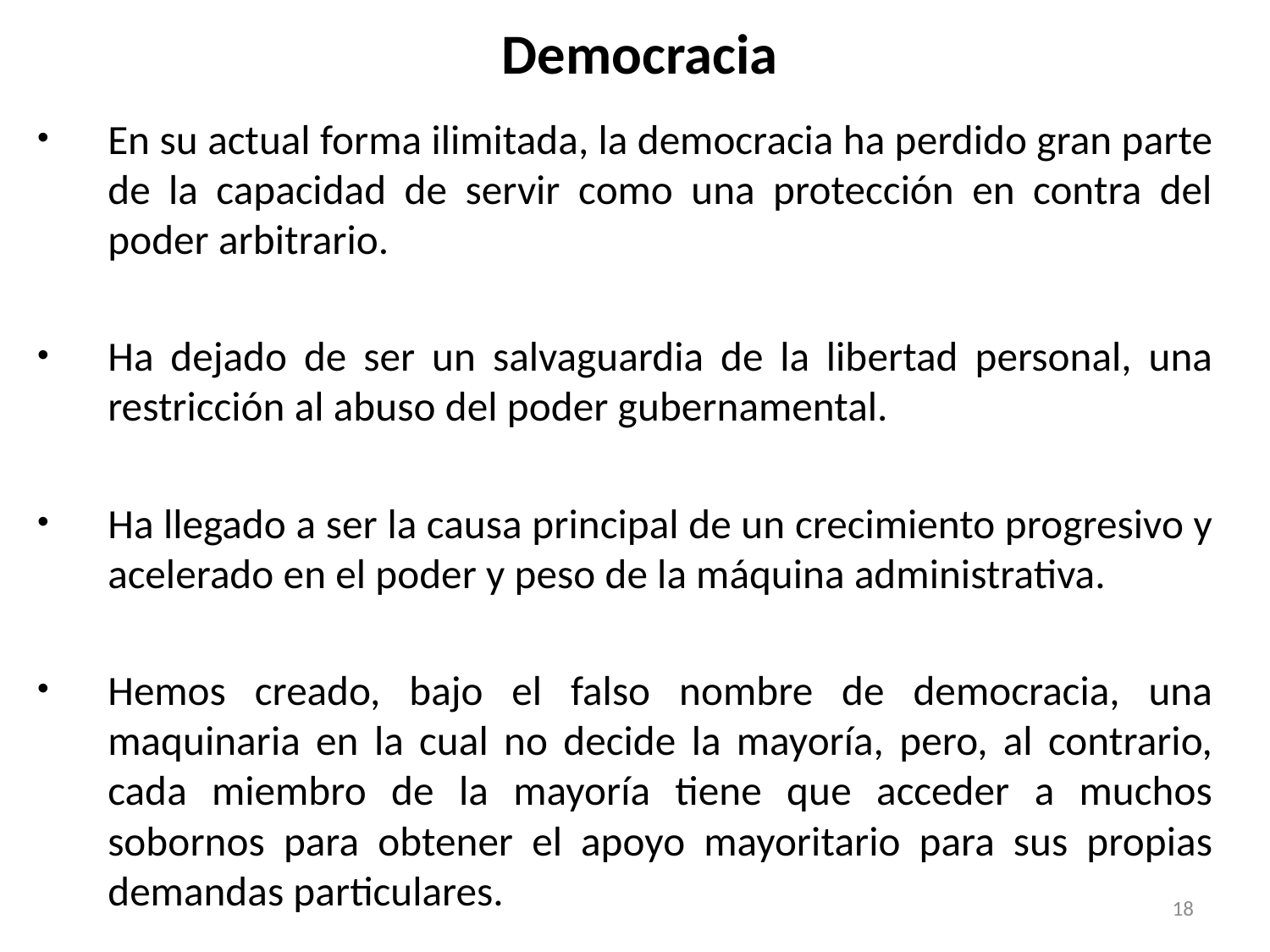

# Democracia
En su actual forma ilimitada, la democracia ha perdido gran parte de la capacidad de servir como una protección en contra del poder arbitrario.

Ha dejado de ser un salvaguardia de la libertad personal, una restricción al abuso del poder gubernamental.

Ha llegado a ser la causa principal de un crecimiento progresivo y acelerado en el poder y peso de la máquina administrativa.

Hemos creado, bajo el falso nombre de democracia, una maquinaria en la cual no decide la mayoría, pero, al contrario, cada miembro de la mayoría tiene que acceder a muchos sobornos para obtener el apoyo mayoritario para sus propias demandas particulares.
18